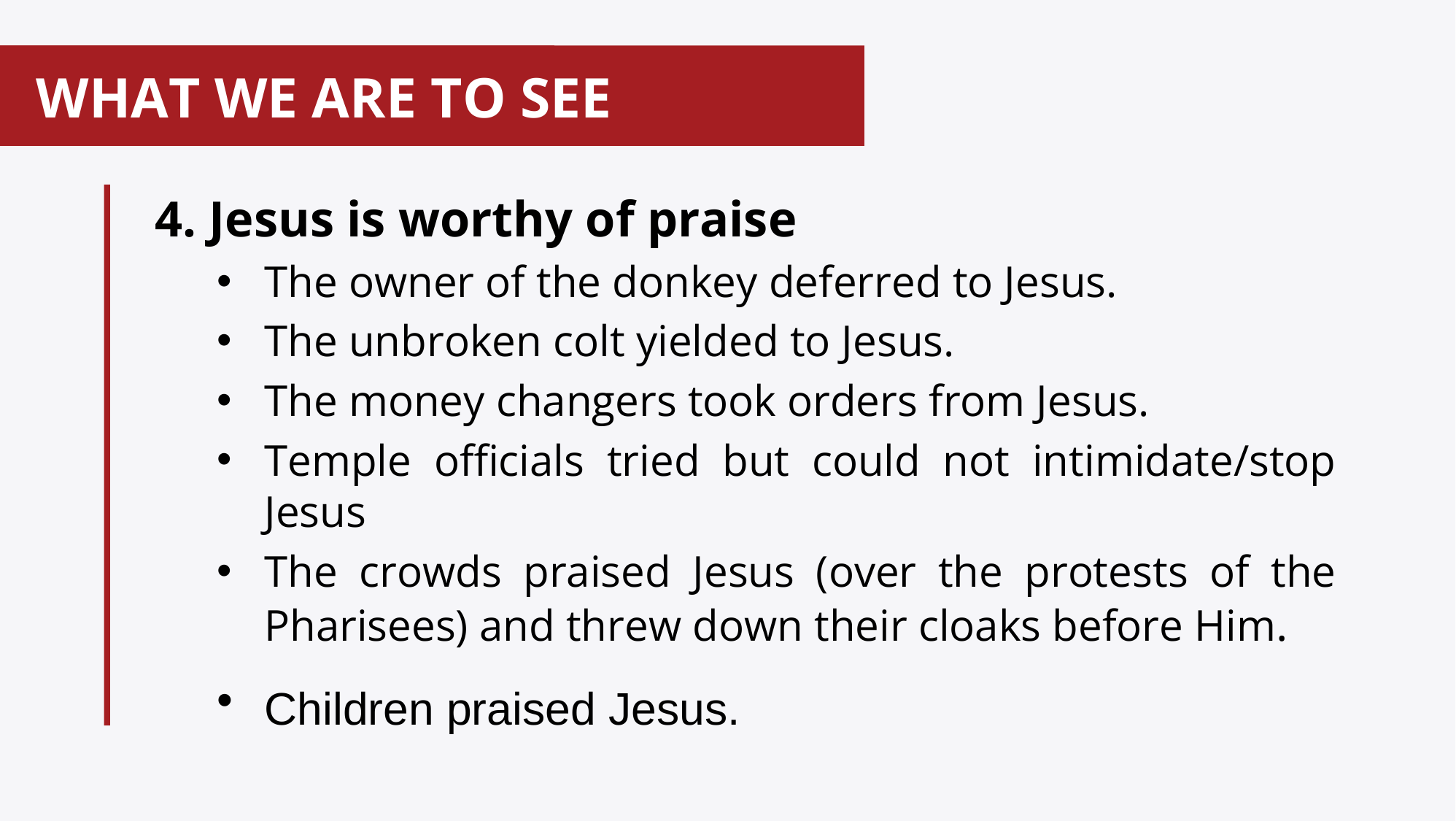

# WHAT WE ARE TO SEE
4. Jesus is worthy of praise
The owner of the donkey deferred to Jesus.
The unbroken colt yielded to Jesus.
The money changers took orders from Jesus.
Temple officials tried but could not intimidate/stop Jesus
The crowds praised Jesus (over the protests of the Pharisees) and threw down their cloaks before Him.
Children praised Jesus.